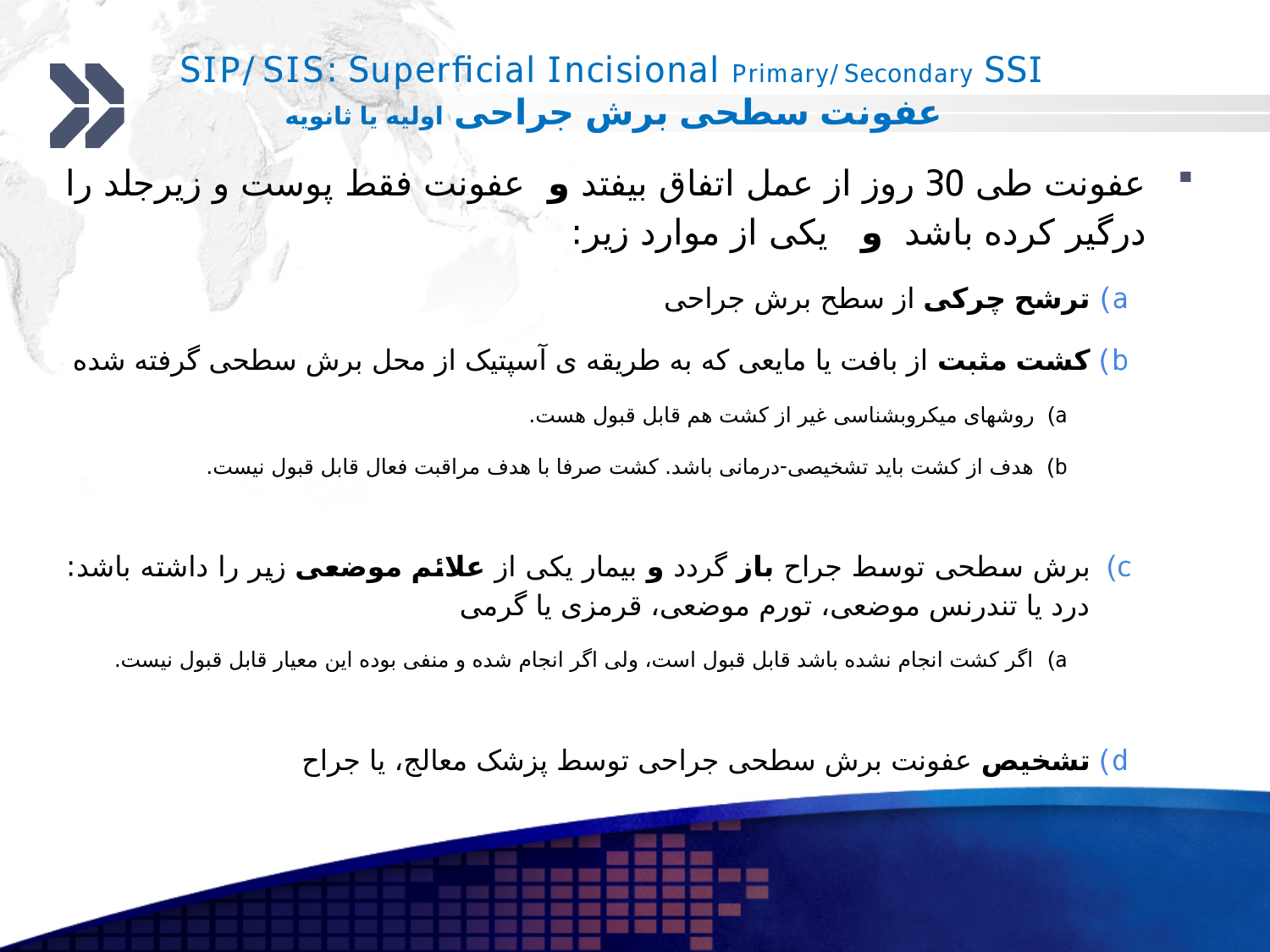

# SIP/SIS: Superficial Incisional Primary/Secondary SSI عفونت سطحی برش جراحی اولیه یا ثانویه
عفونت طی 30 روز از عمل اتفاق بیفتد و  عفونت فقط پوست و زیرجلد را درگیر کرده باشد  و   یکی از موارد زیر:
ترشح چرکی از سطح برش جراحی
کشت مثبت از بافت یا مایعی که به طریقه ی آسپتیک از محل برش سطحی گرفته شده
روشهای میکروبشناسی غیر از کشت هم قابل قبول هست.
هدف از کشت باید تشخیصی-درمانی باشد. کشت صرفا با هدف مراقبت فعال قابل قبول نیست.

برش سطحی توسط جراح باز گردد و بیمار یکی از علائم موضعی زیر را داشته باشد: درد یا تندرنس موضعی، تورم موضعی، قرمزی یا گرمی
اگر کشت انجام نشده باشد قابل قبول است، ولی اگر انجام شده و منفی بوده این معیار قابل قبول نیست.

تشخیص عفونت برش سطحی جراحی توسط پزشک معالج، یا جراح